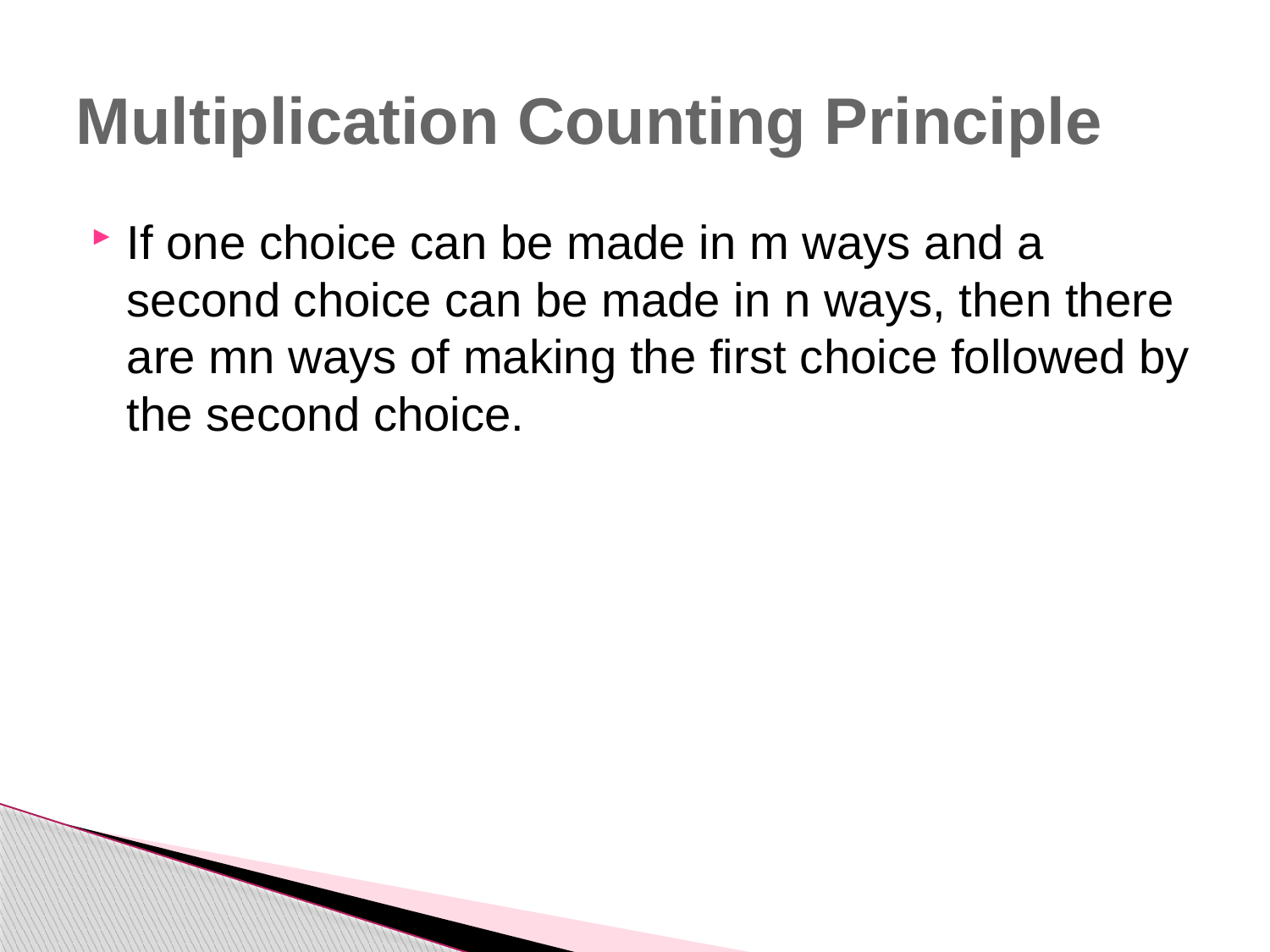

# Multiplication Counting Principle
If one choice can be made in m ways and a second choice can be made in n ways, then there are mn ways of making the first choice followed by the second choice.